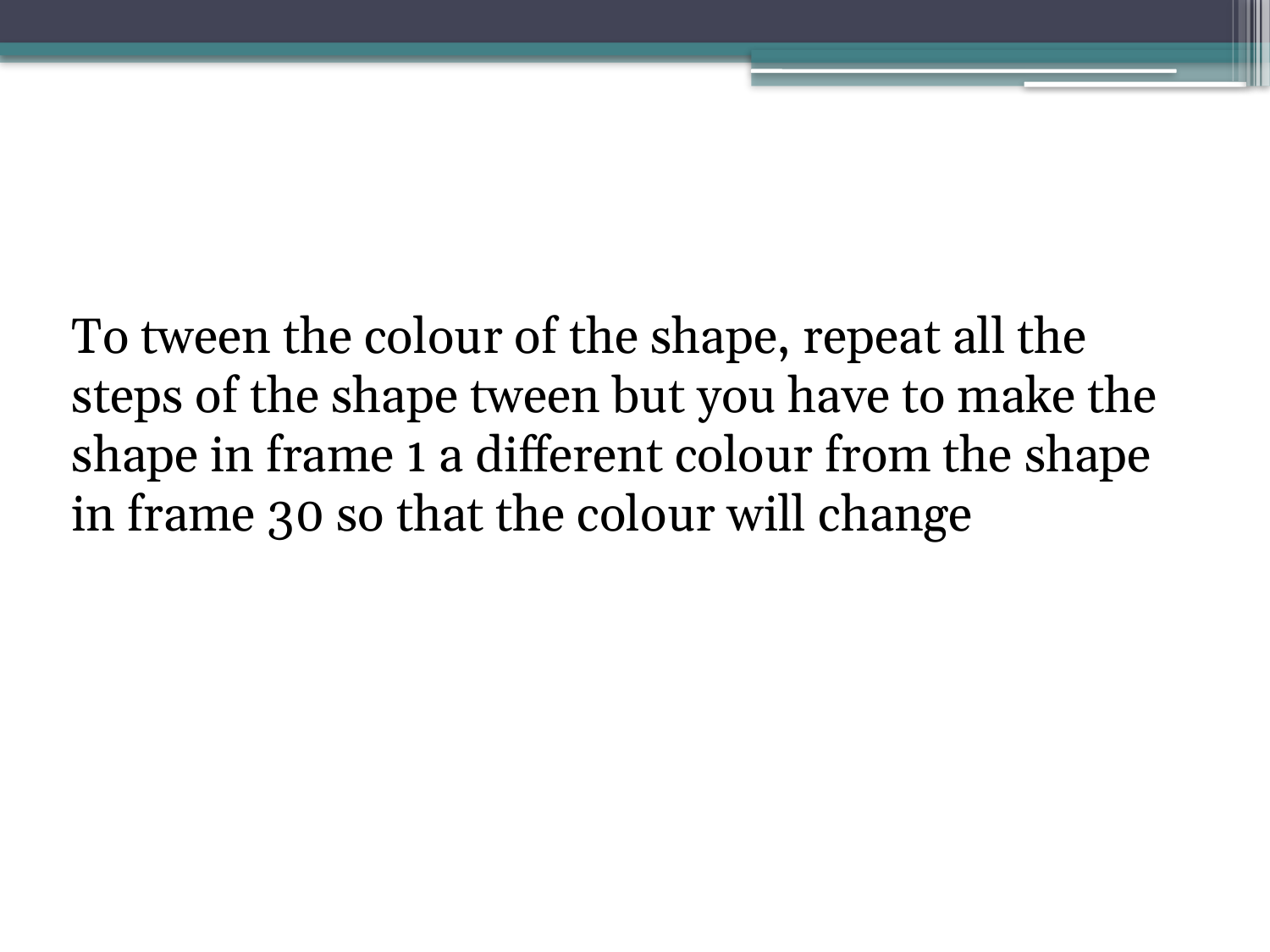

To tween the colour of the shape, repeat all the steps of the shape tween but you have to make the shape in frame 1 a different colour from the shape in frame 30 so that the colour will change